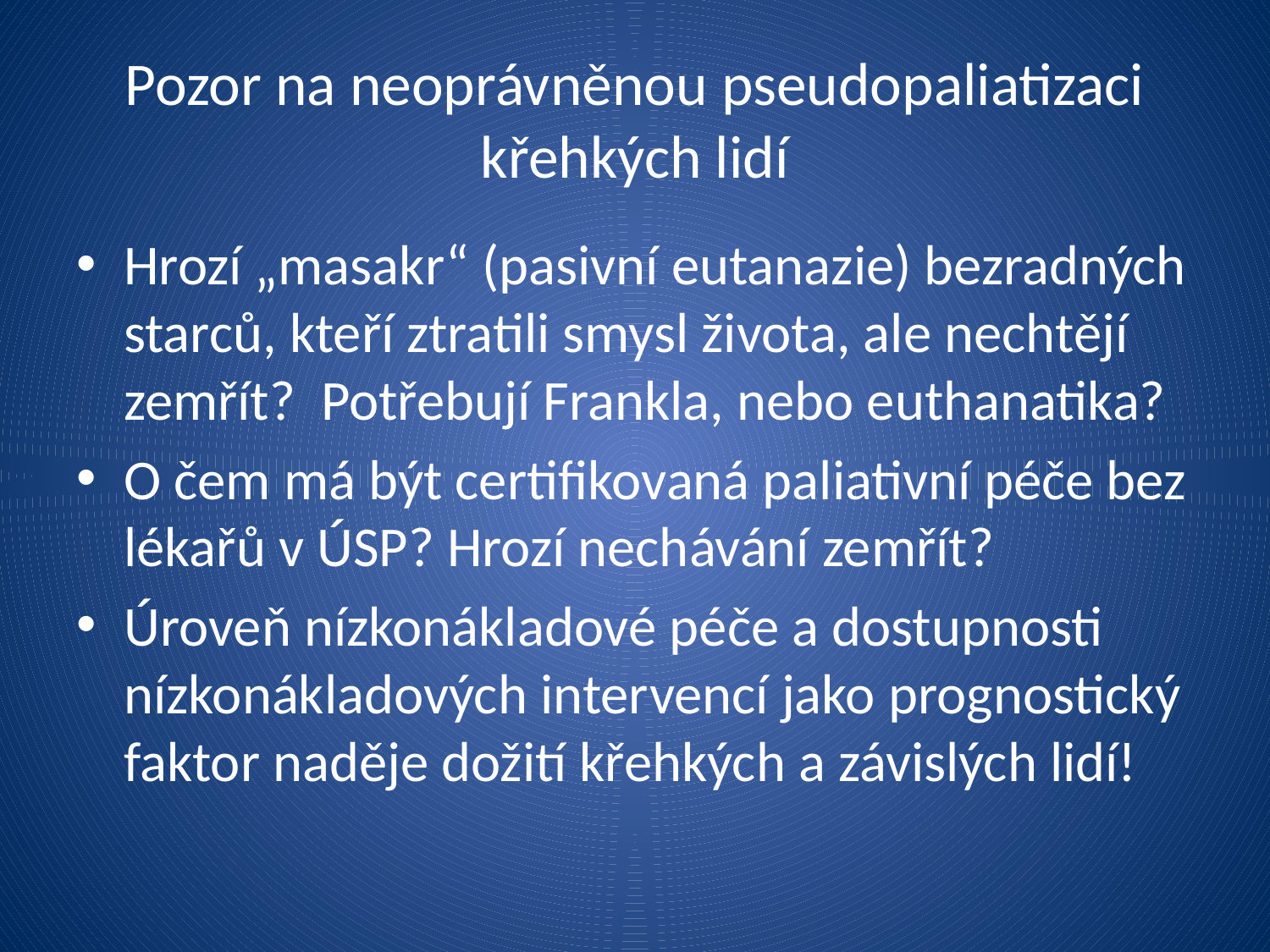

# Pozor na neoprávněnou pseudopaliatizaci křehkých lidí
Hrozí „masakr“ (pasivní eutanazie) bezradných starců, kteří ztratili smysl života, ale nechtějí zemřít?  Potřebují Frankla, nebo euthanatika?
O čem má být certifikovaná paliativní péče bez lékařů v ÚSP? Hrozí nechávání zemřít?
Úroveň nízkonákladové péče a dostupnosti nízkonákladových intervencí jako prognostický faktor naděje dožití křehkých a závislých lidí!